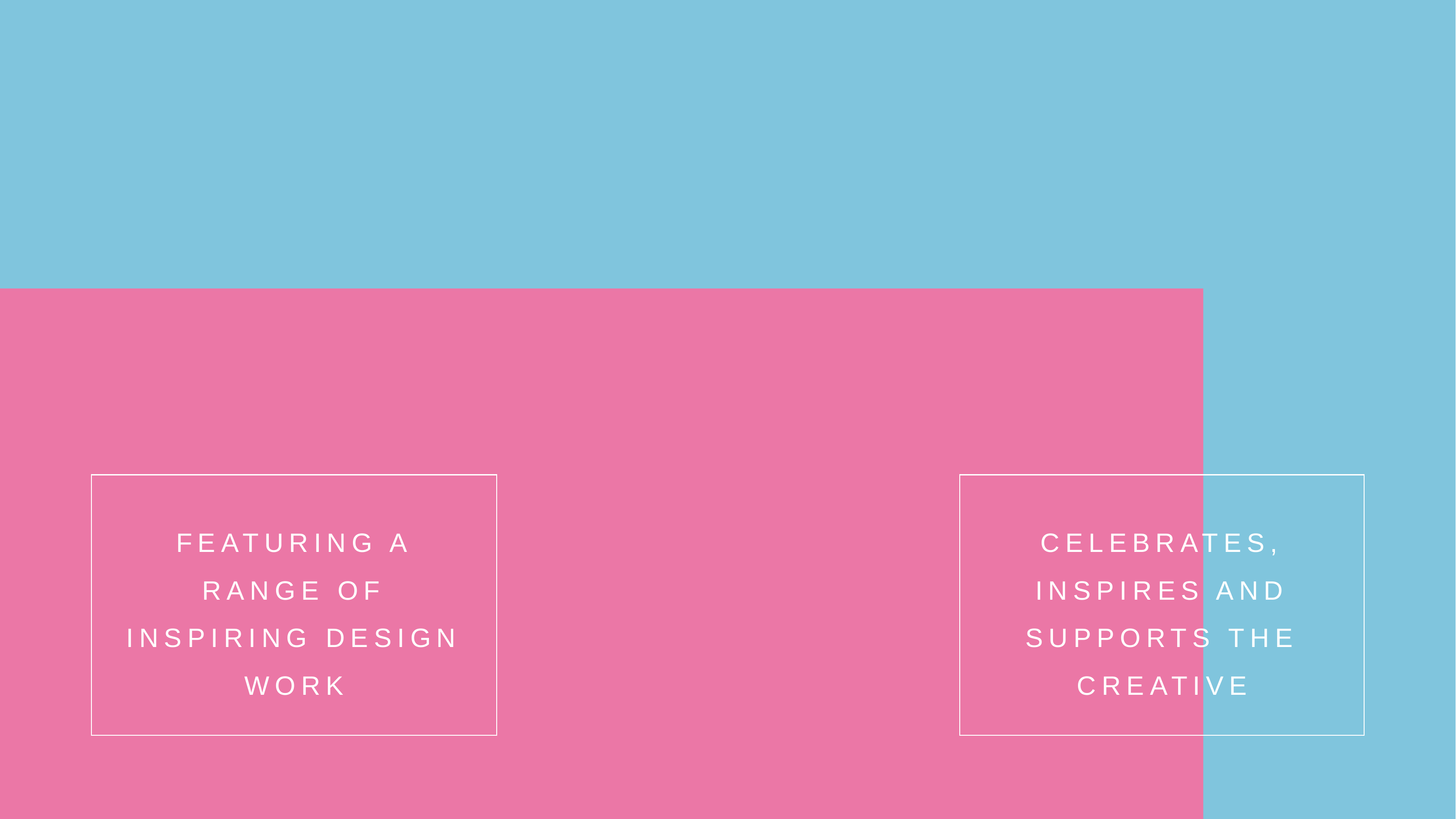

FEATURING A RANGE OF INSPIRING DESIGN WORK
CELEBRATES, INSPIRES AND SUPPORTS THE CREATIVE